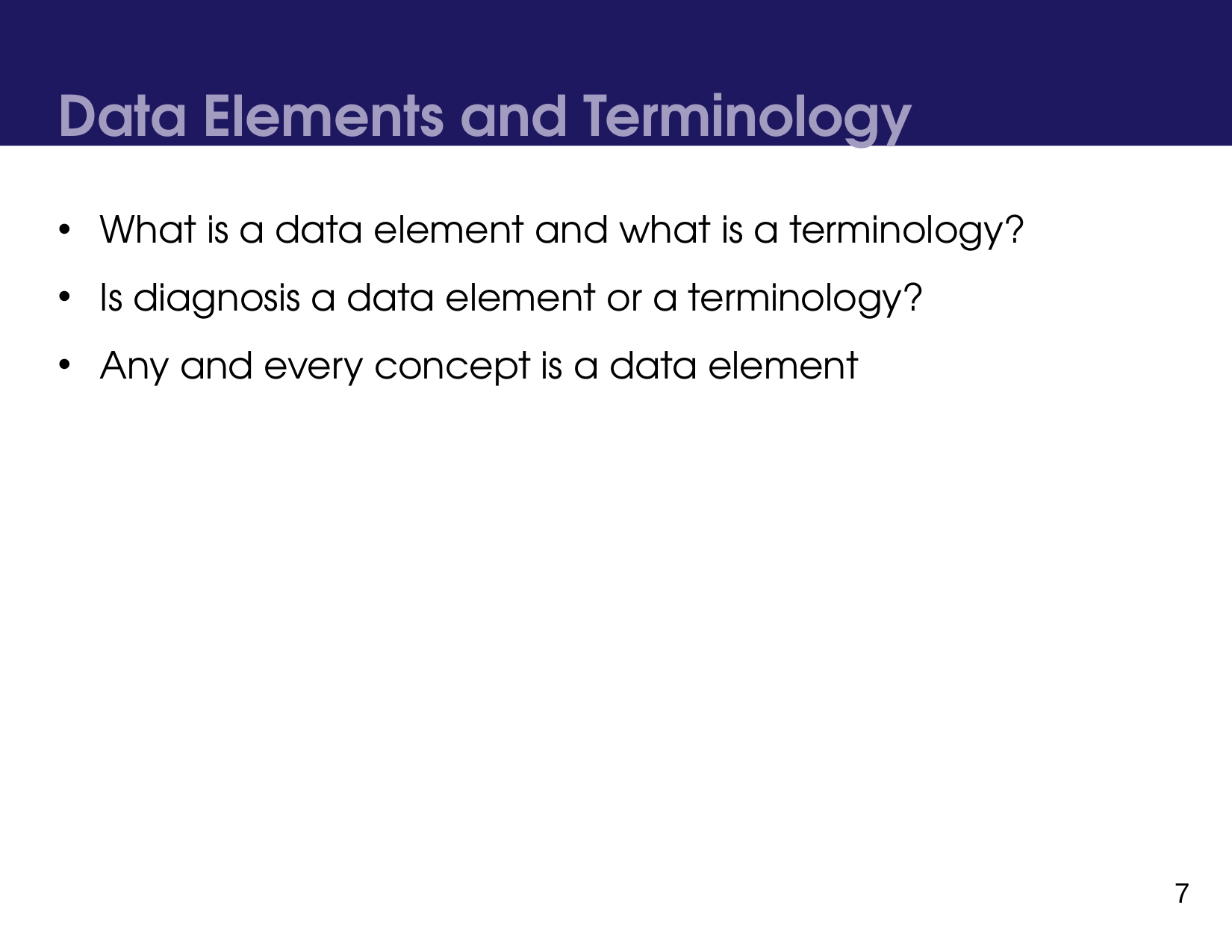

# Data Elements and Terminology
What is a data element and what is a terminology?
Is diagnosis a data element or a terminology?
Any and every concept is a data element

7